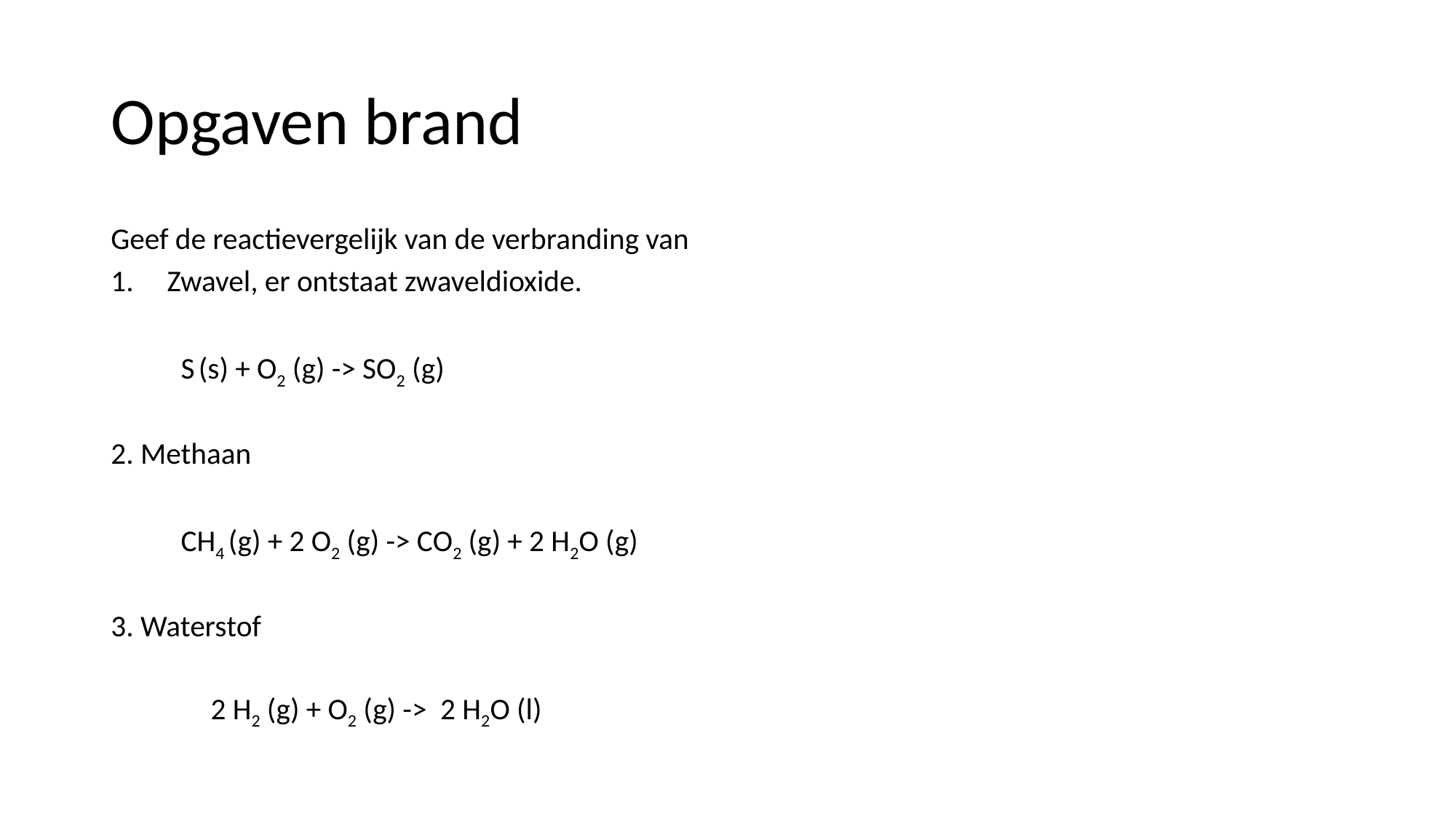

# Opgaven brand
Geef de reactievergelijk van de verbranding van
Zwavel, er ontstaat zwaveldioxide.

	S (s) + O2 (g) -> SO2 (g)

2. Methaan

	CH4 (g) + 2 O2 (g) -> CO2 (g) + 2 H2O (g)

3. Waterstof

2 H2 (g) + O2 (g) ->  2 H2O (l)